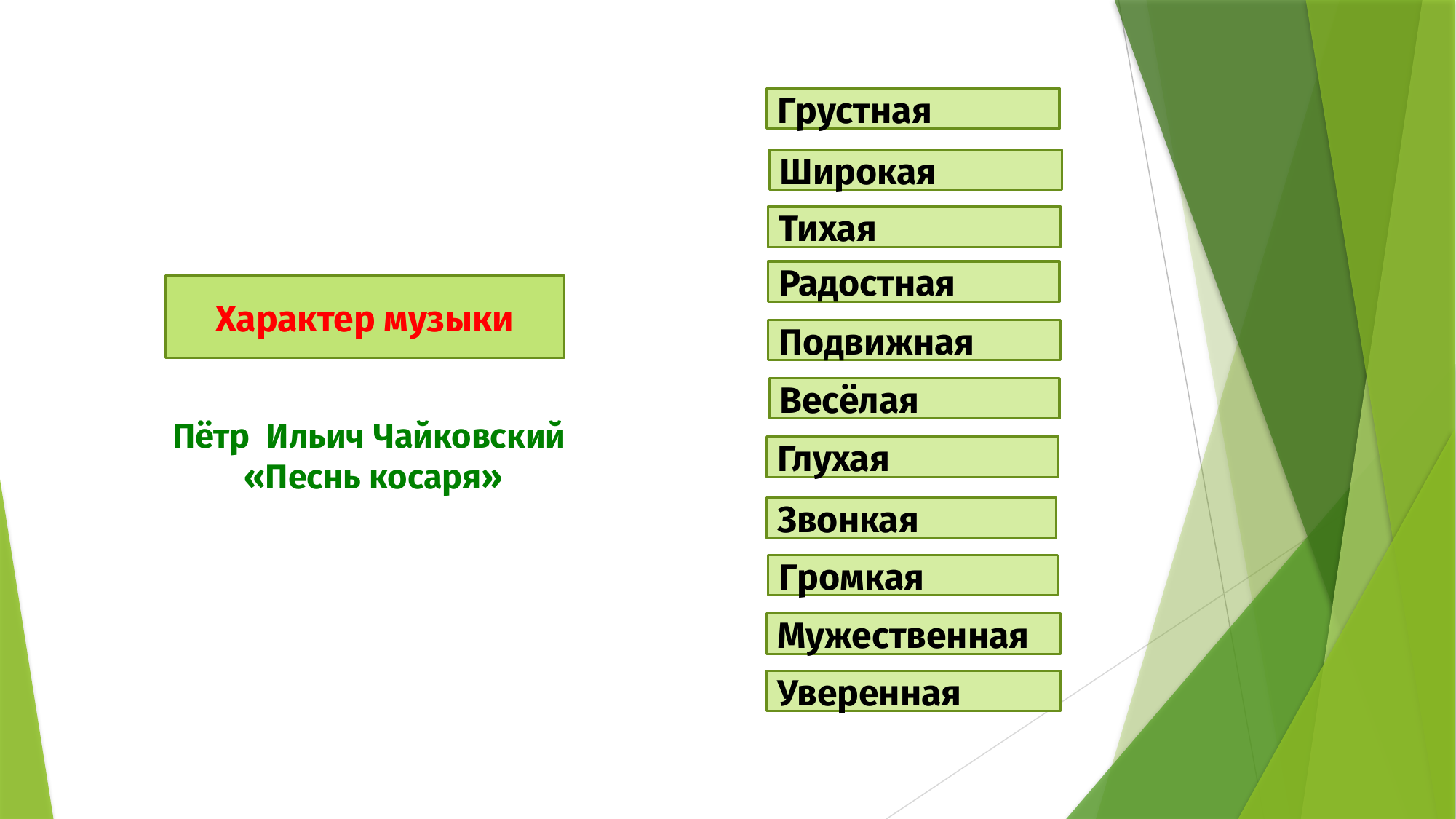

Грустная
Широкая
Тихая
Радостная
Характер музыки
Г

Подвижная
Весёлая
# Пётр  Ильич Чайковский «Песнь косаря»
Глухая
Звонкая
Громкая
Мужественная
Уверенная